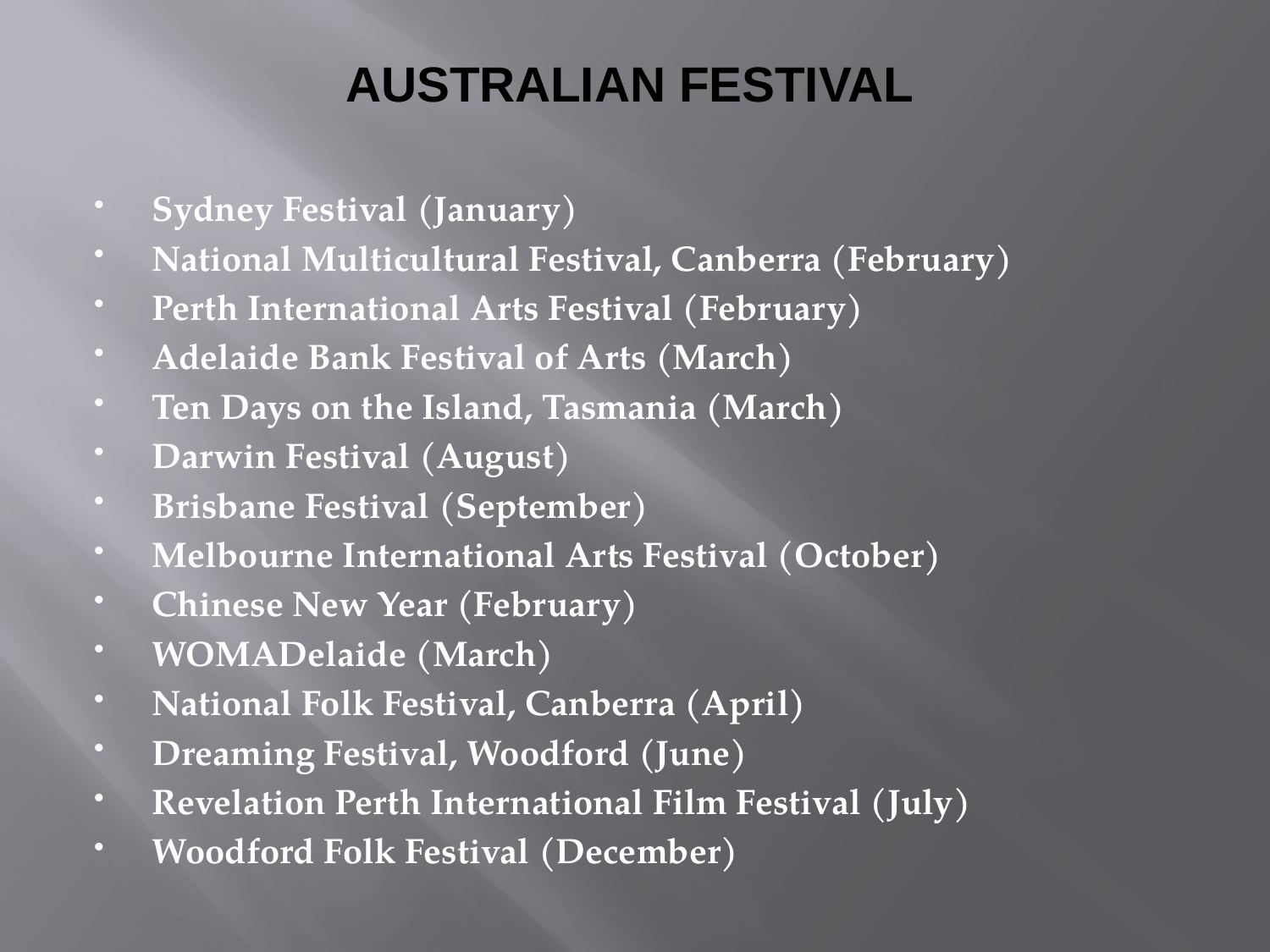

# AUSTRALIAN FESTIVAL
Sydney Festival (January)
National Multicultural Festival, Canberra (February)
Perth International Arts Festival (February)
Adelaide Bank Festival of Arts (March)
Ten Days on the Island, Tasmania (March)
Darwin Festival (August)
Brisbane Festival (September)
Melbourne International Arts Festival (October)
Chinese New Year (February)
WOMADelaide (March)
National Folk Festival, Canberra (April)
Dreaming Festival, Woodford (June)
Revelation Perth International Film Festival (July)
Woodford Folk Festival (December)